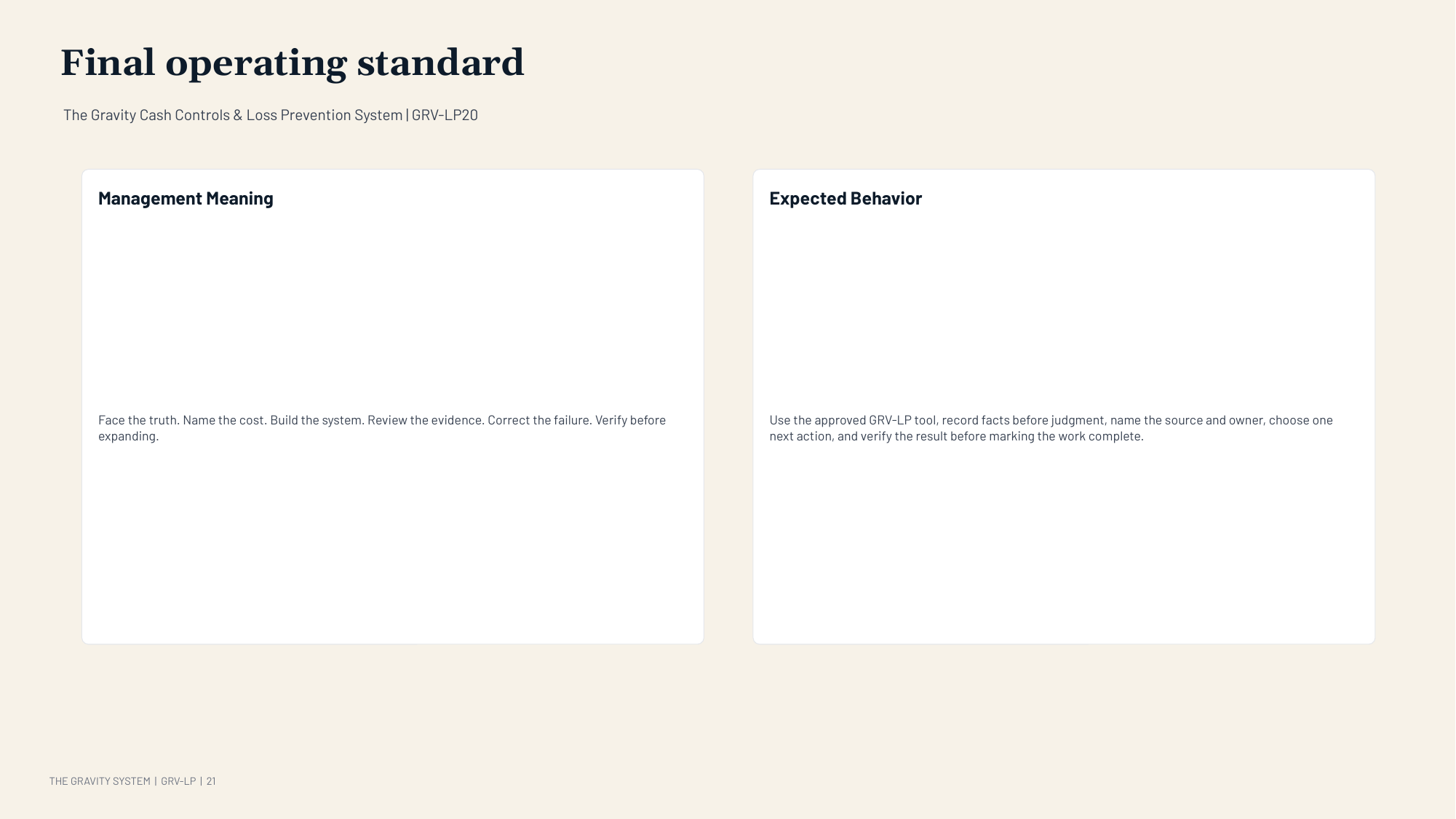

Final operating standard
The Gravity Cash Controls & Loss Prevention System | GRV-LP20

Management Meaning
Expected Behavior
Face the truth. Name the cost. Build the system. Review the evidence. Correct the failure. Verify before expanding.
Use the approved GRV-LP tool, record facts before judgment, name the source and owner, choose one next action, and verify the result before marking the work complete.
THE GRAVITY SYSTEM  |  GRV-LP  |  21